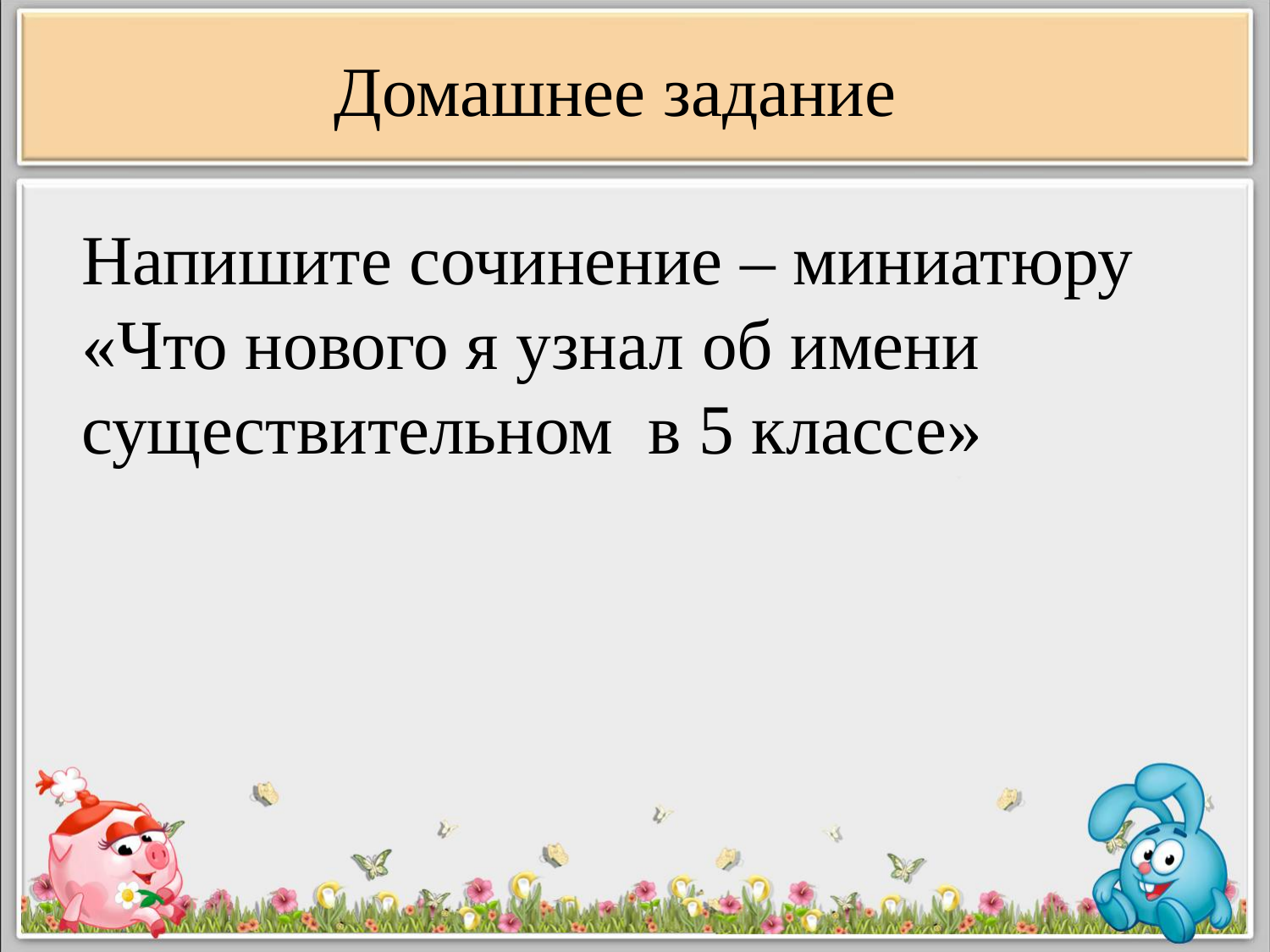

Домашнее задание
Напишите сочинение – миниатюру
«Что нового я узнал об имени существительном  в 5 классе»